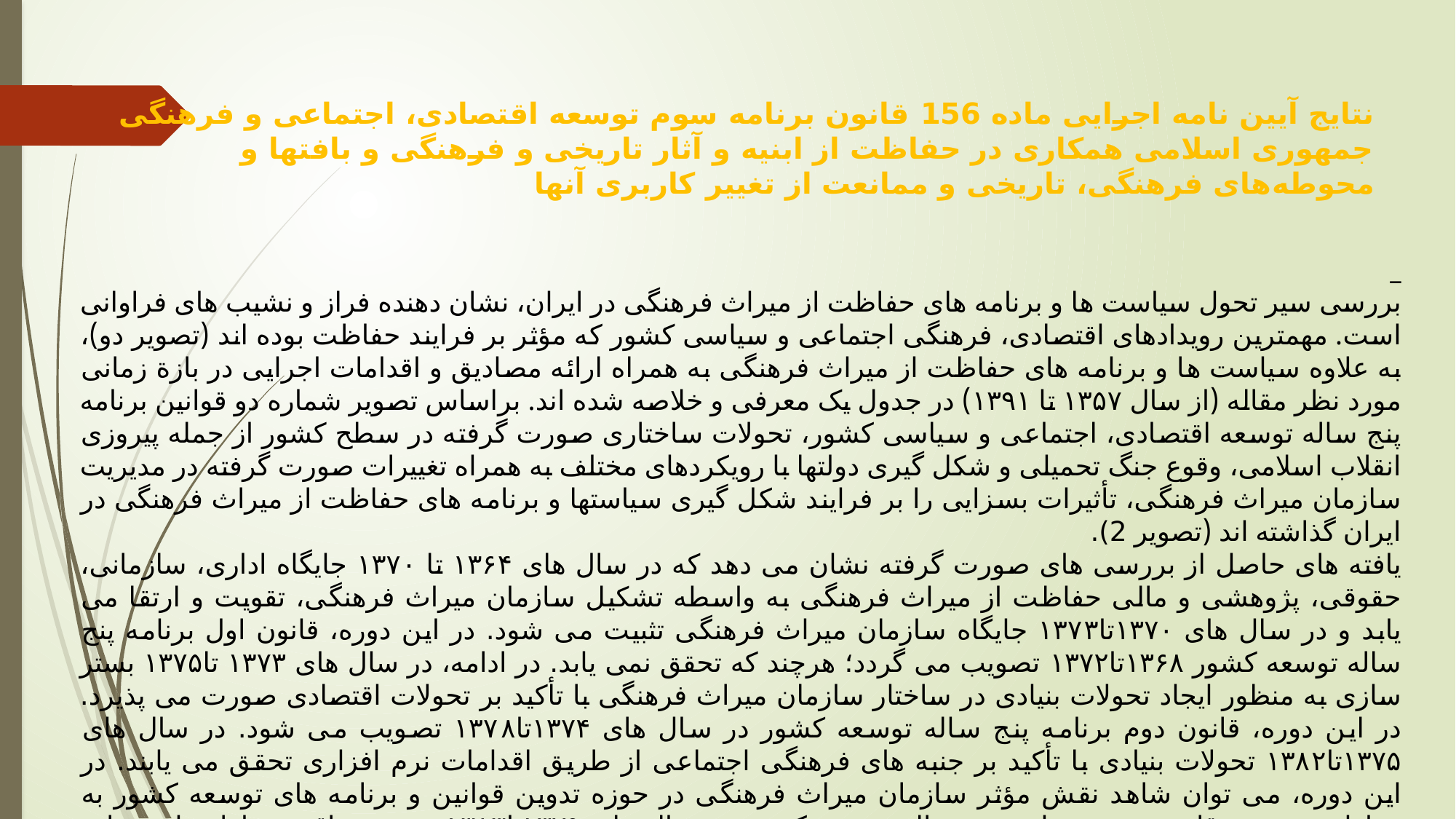

# نتایج آیین نامه اجرایی ماده 156 قانون برنامه سوم توسعه اقتصادی، اجتماعی و فرهنگی جمهوری اسلامی همکاری در حفاظت از ابنیه و آثار تاریخی و فرهنگی و بافتها و محوطه‌های فرهنگی، تاریخی و ممانعت از تغییر کاربری آنها
_
بررسی سیر تحول سیاست ها و برنامه های حفاظت از میراث فرهنگی در ایران، نشان دهنده فراز و نشیب های فراوانی است. مهمترین رویدادهای اقتصادی، فرهنگی اجتماعی و سیاسی کشور که مؤثر بر فرایند حفاظت بوده اند (تصویر دو)، به علاوه سیاست ها و برنامه های حفاظت از میراث فرهنگی به همراه ارائه مصادیق و اقدامات اجرایی در بازة زمانی مورد نظر مقاله (از سال ۱۳۵۷ تا ۱۳۹۱) در جدول یک معرفی و خلاصه شده اند. براساس تصویر شماره دو قوانین برنامه پنج ساله توسعه اقتصادی، اجتماعی و سیاسی کشور، تحولات ساختاری صورت گرفته در سطح کشور از جمله پیروزی انقلاب اسلامی، وقوع جنگ تحمیلی و شکل گیری دولتها با رویکردهای مختلف به همراه تغییرات صورت گرفته در مدیریت سازمان میراث فرهنگی، تأثیرات بسزایی را بر فرایند شکل گیری سیاستها و برنامه های حفاظت از میراث فرهنگی در ایران گذاشته اند (تصوير 2).
یافته های حاصل از بررسی های صورت گرفته نشان می دهد که در سال های ۱۳۶۴ تا ۱۳۷۰ جایگاه اداری، سازمانی، حقوقی، پژوهشی و مالی حفاظت از میراث فرهنگی به واسطه تشکیل سازمان میراث فرهنگی، تقویت و ارتقا می یابد و در سال های ۱۳۷۰تا۱۳۷۳ جایگاه سازمان میراث فرهنگی تثبیت می شود. در این دوره، قانون اول برنامه پنج ساله توسعه کشور ۱۳۶۸تا۱۳۷۲ تصویب می گردد؛ هرچند که تحقق نمی یابد. در ادامه، در سال های ۱۳۷۳ تا۱۳۷۵ بستر سازی به منظور ایجاد تحولات بنیادی در ساختار سازمان میراث فرهنگی با تأکید بر تحولات اقتصادی صورت می پذیرد. در این دوره، قانون دوم برنامه پنج ساله توسعه کشور در سال های ۱۳۷۴تا۱۳۷۸ تصویب می شود. در سال های ۱۳۷۵تا۱۳۸۲ تحولات بنیادی با تأکید بر جنبه های فرهنگی اجتماعی از طریق اقدامات نرم افزاری تحقق می یابند. در این دوره، می توان شاهد نقش مؤثر سازمان میراث فرهنگی در حوزه تدوین قوانین و برنامه های توسعه کشور به موازات تصویب قانون سوم برنامه پنج ساله توسعه کشور در سال های ۱۳۷۹تا۱۳۸۳ بود. در واقع، حفاظت از میراث فرهنگی با تأکید بر موضوع توانمندسازی محیطهای تاریخی بیش از گذشته مورد توجه قرار می گیرد.